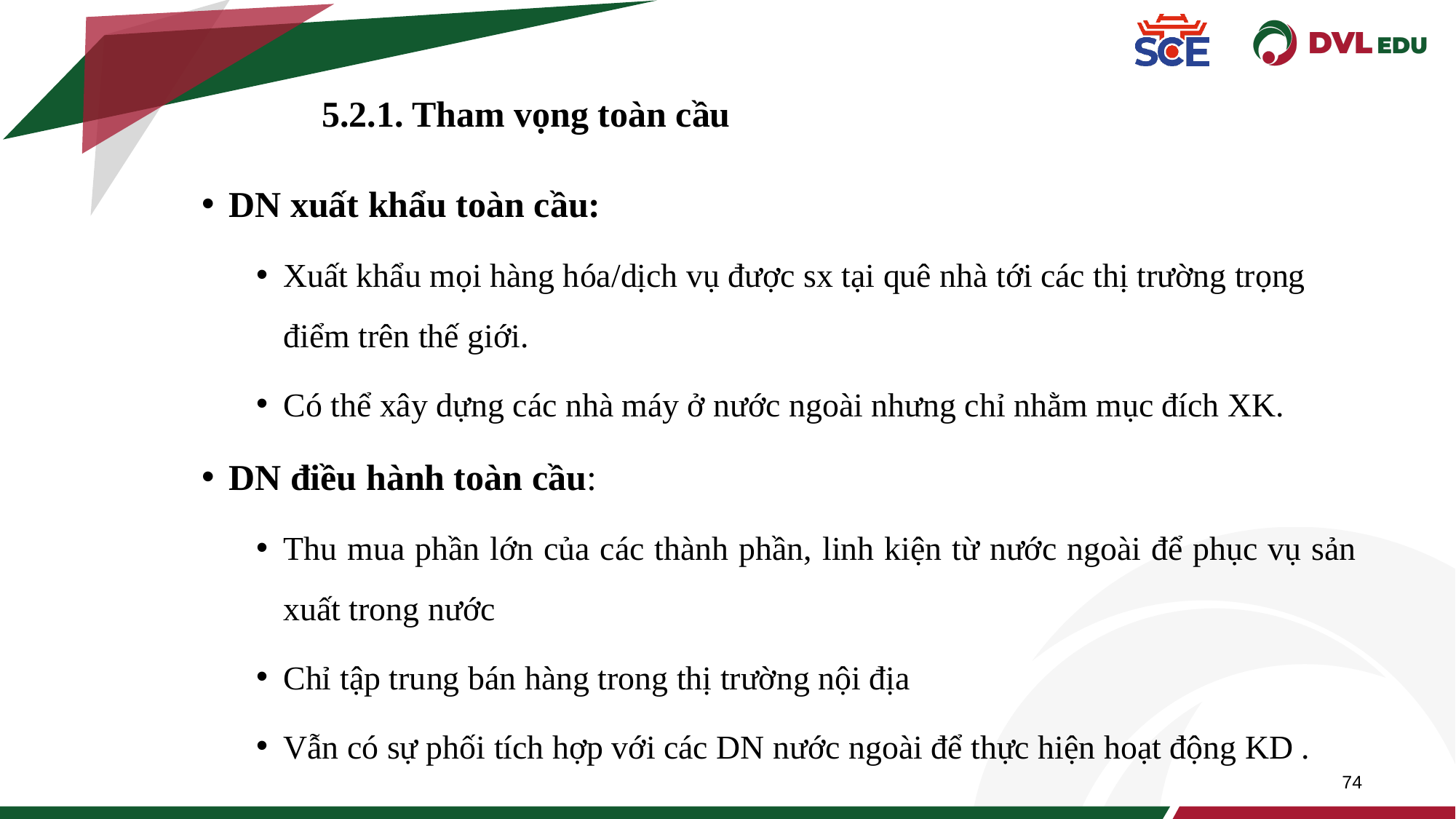

74
5.2.1. Tham vọng toàn cầu
DN xuất khẩu toàn cầu:
Xuất khẩu mọi hàng hóa/dịch vụ được sx tại quê nhà tới các thị trường trọng điểm trên thế giới.
Có thể xây dựng các nhà máy ở nước ngoài nhưng chỉ nhằm mục đích XK.
DN điều hành toàn cầu:
Thu mua phần lớn của các thành phần, linh kiện từ nước ngoài để phục vụ sản xuất trong nước
Chỉ tập trung bán hàng trong thị trường nội địa
Vẫn có sự phối tích hợp với các DN nước ngoài để thực hiện hoạt động KD .

74